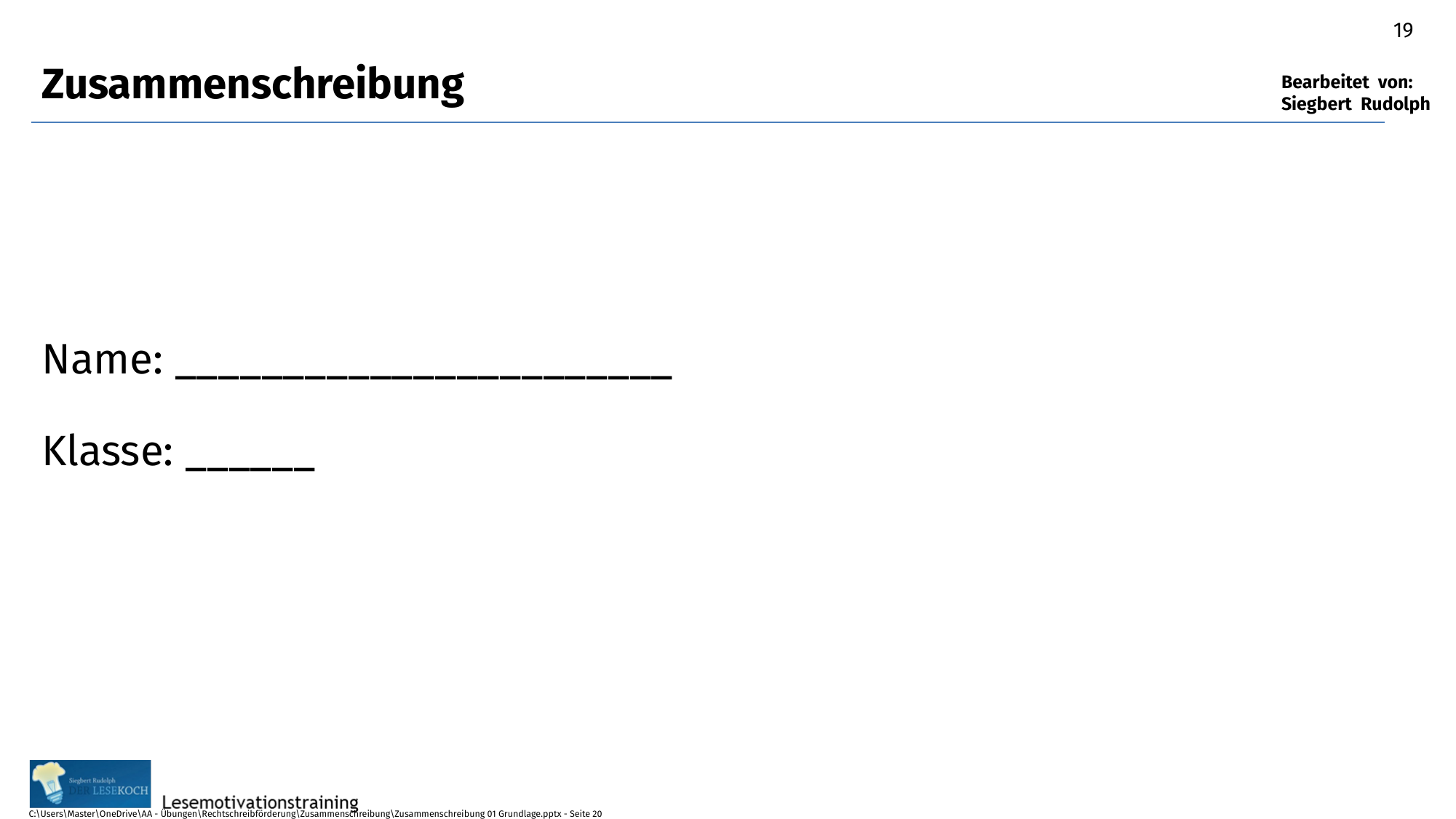

# Zusammenschreibung Name: _______________________ Klasse: ______
19

C:\Users\Master\OneDrive\AA - Übungen\Rechtschreibförderung\Zusammenschreibung\Zusammenschreibung 01 Grundlage.pptx - Seite 20